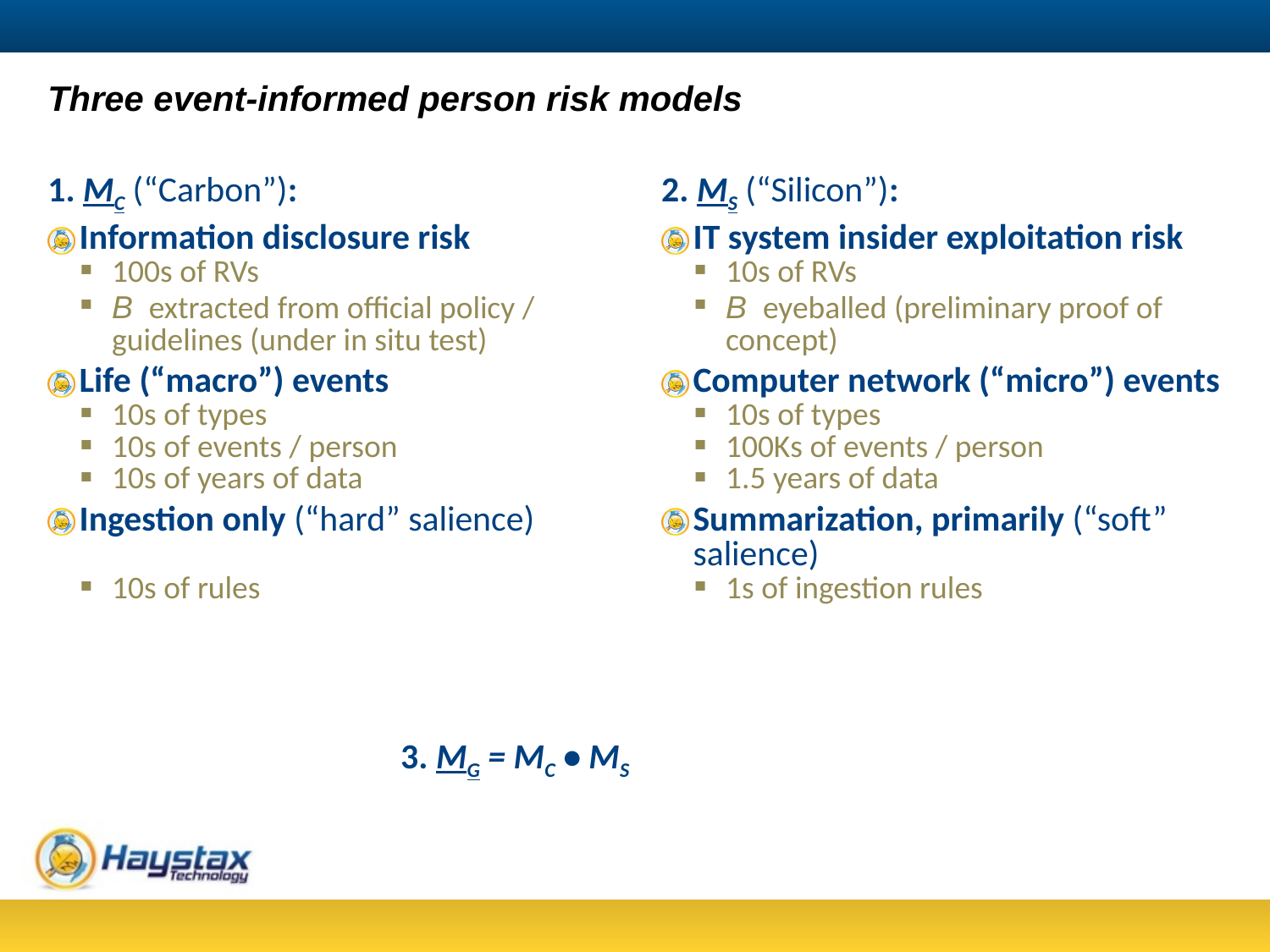

# Three event-informed person risk models
1. MC (“Carbon”):
Information disclosure risk
100s of RVs
B  extracted from official policy / guidelines (under in situ test)
Life (“macro”) events
10s of types
10s of events / person
10s of years of data
Ingestion only (“hard” salience)
10s of rules
2. MS (“Silicon”):
IT system insider exploitation risk
10s of RVs
B  eyeballed (preliminary proof of concept)
Computer network (“micro”) events
10s of types
100Ks of events / person
1.5 years of data
Summarization, primarily (“soft” salience)
1s of ingestion rules

3. MG = MC • MS